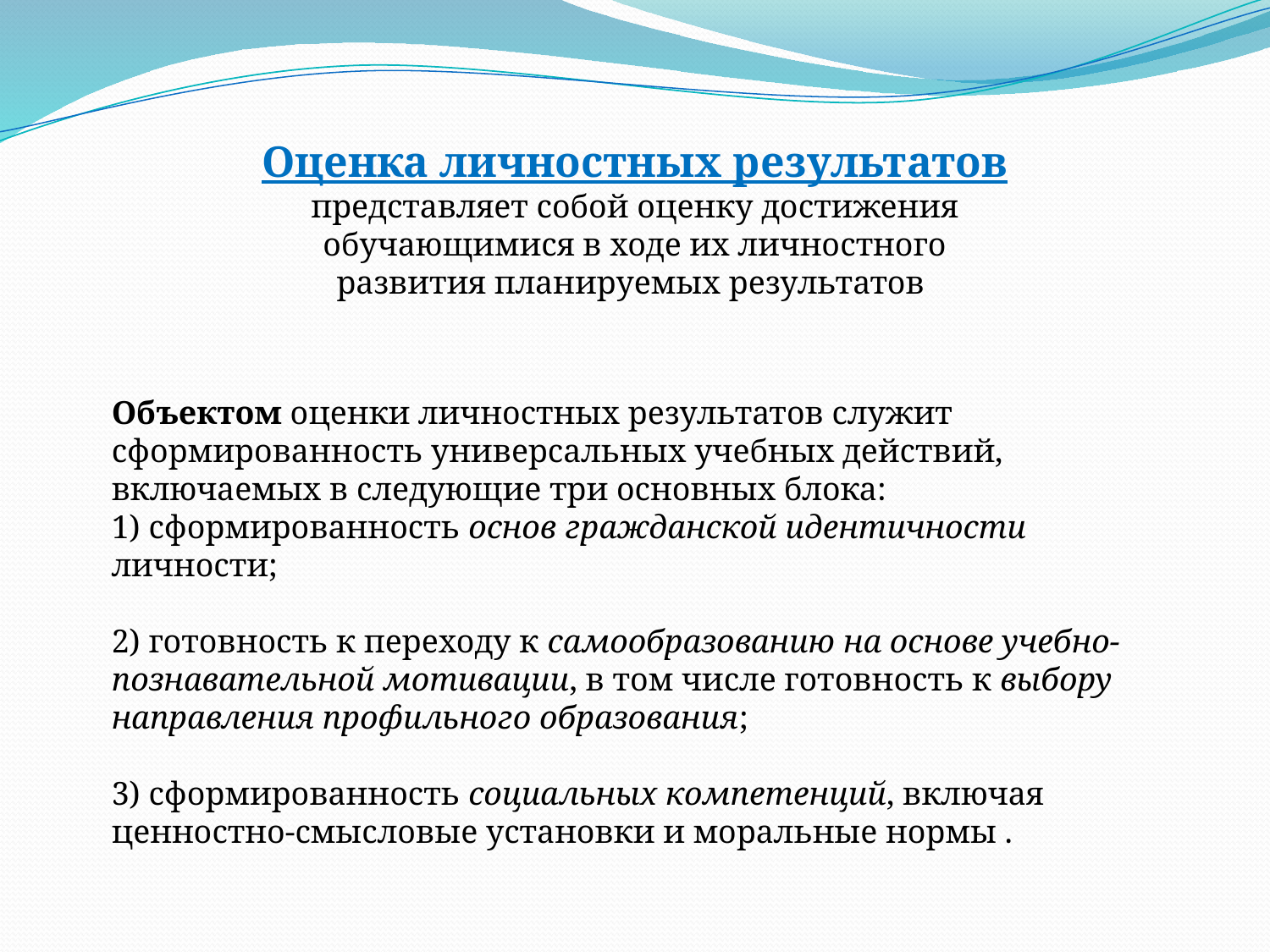

Оценка личностных результатов
представляет собой оценку достижения обучающимися в ходе их личностного развития планируемых результатов

Объектом оценки личностных результатов служит сформированность универсальных учебных действий, включаемых в следующие три основных блока:
1) сформированность основ гражданской идентичности личности;

2) готовность к переходу к самообразованию на основе учебно-познавательной мотивации, в том числе готовность к выбору направления профильного образования;

3) сформированность социальных компетенций, включая ценностно-смысловые установки и моральные нормы .